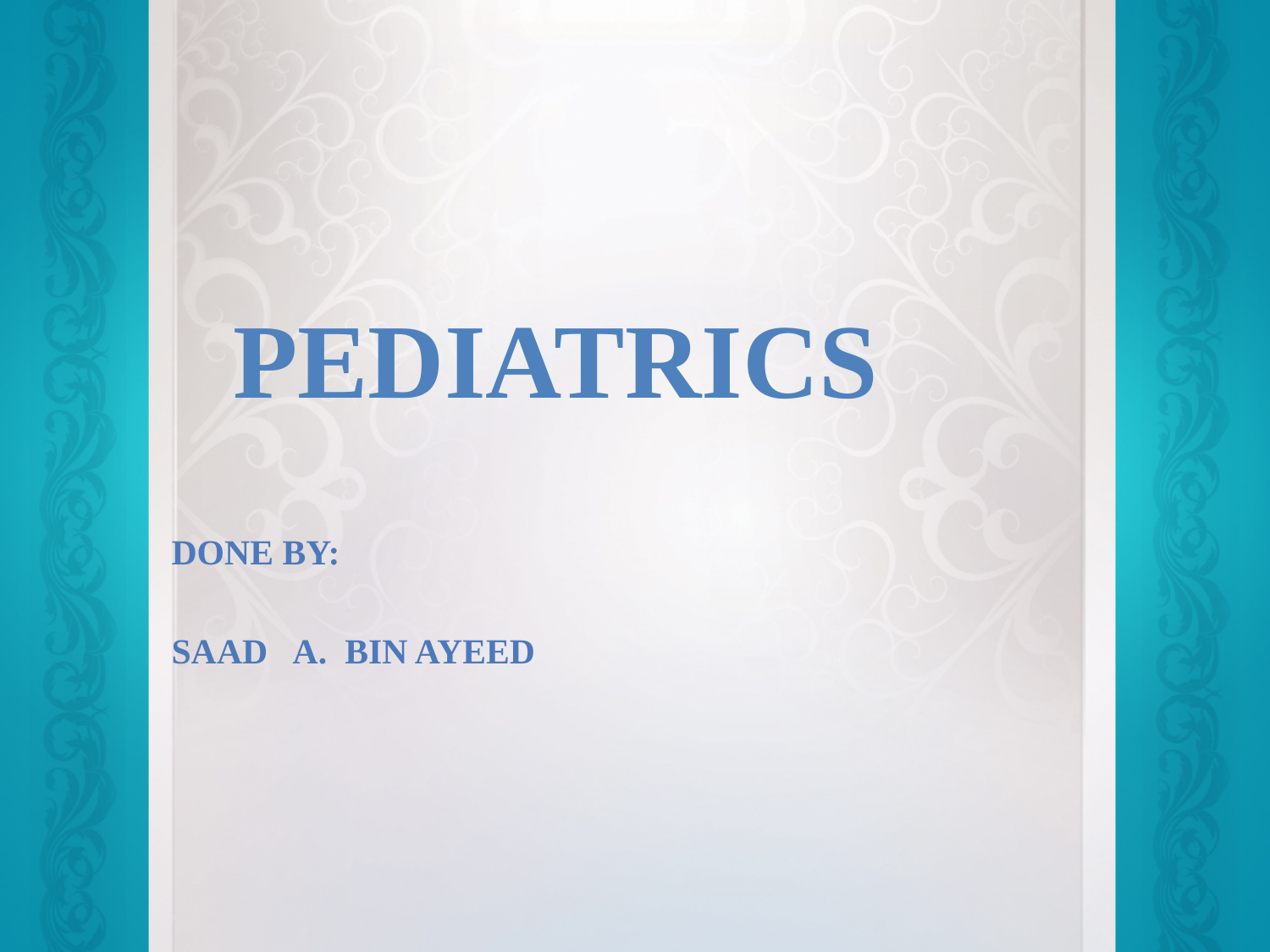

# Pediatrics
Done by:

Saad   A.  Bin Ayeed